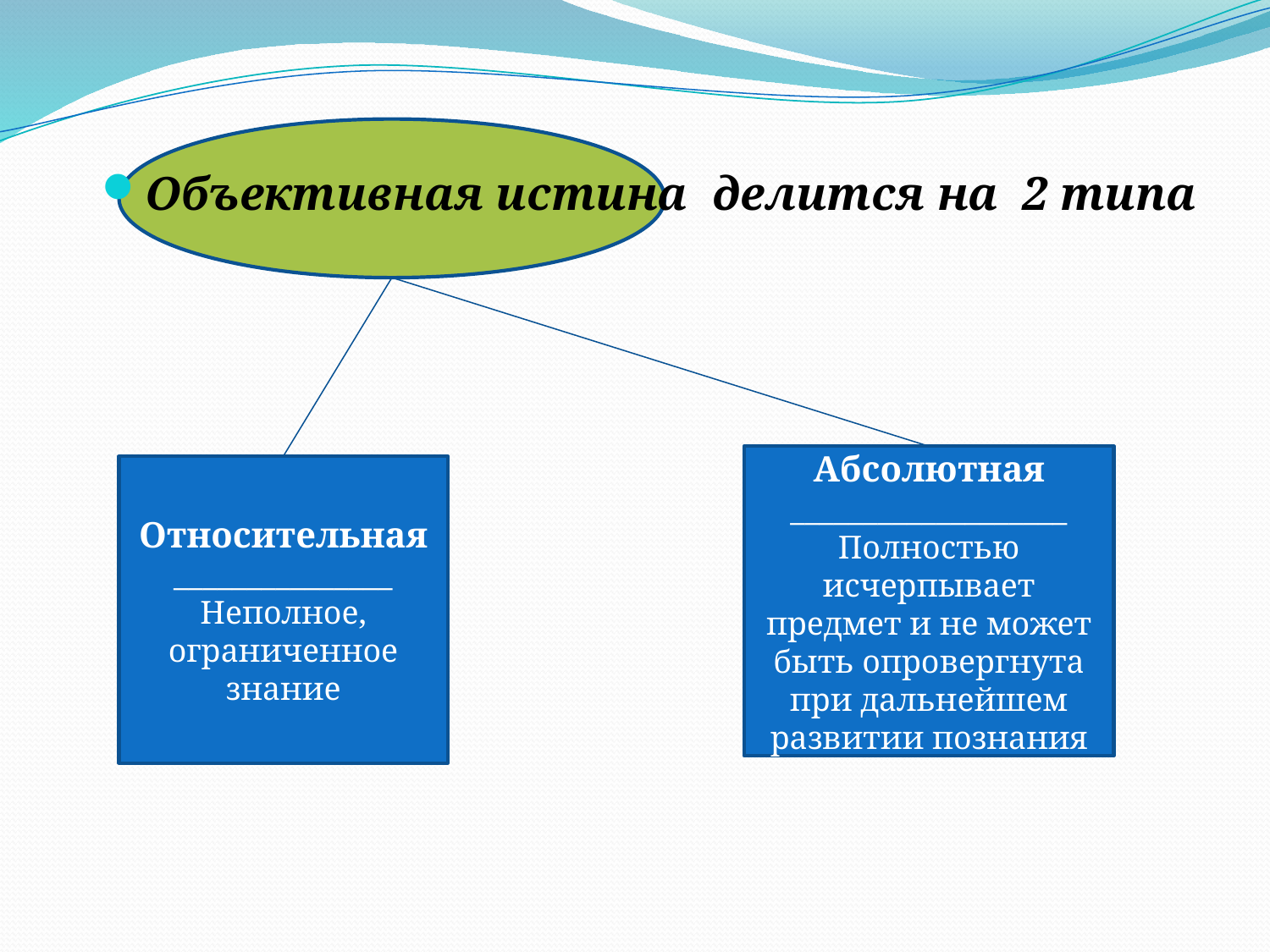

Объективная истина  делится на  2 типа
Абсолютная ___________________ Полностью исчерпывает предмет и не может быть опровергнута при дальнейшем развитии познания
Относительная _______________ Неполное, ограниченное знание